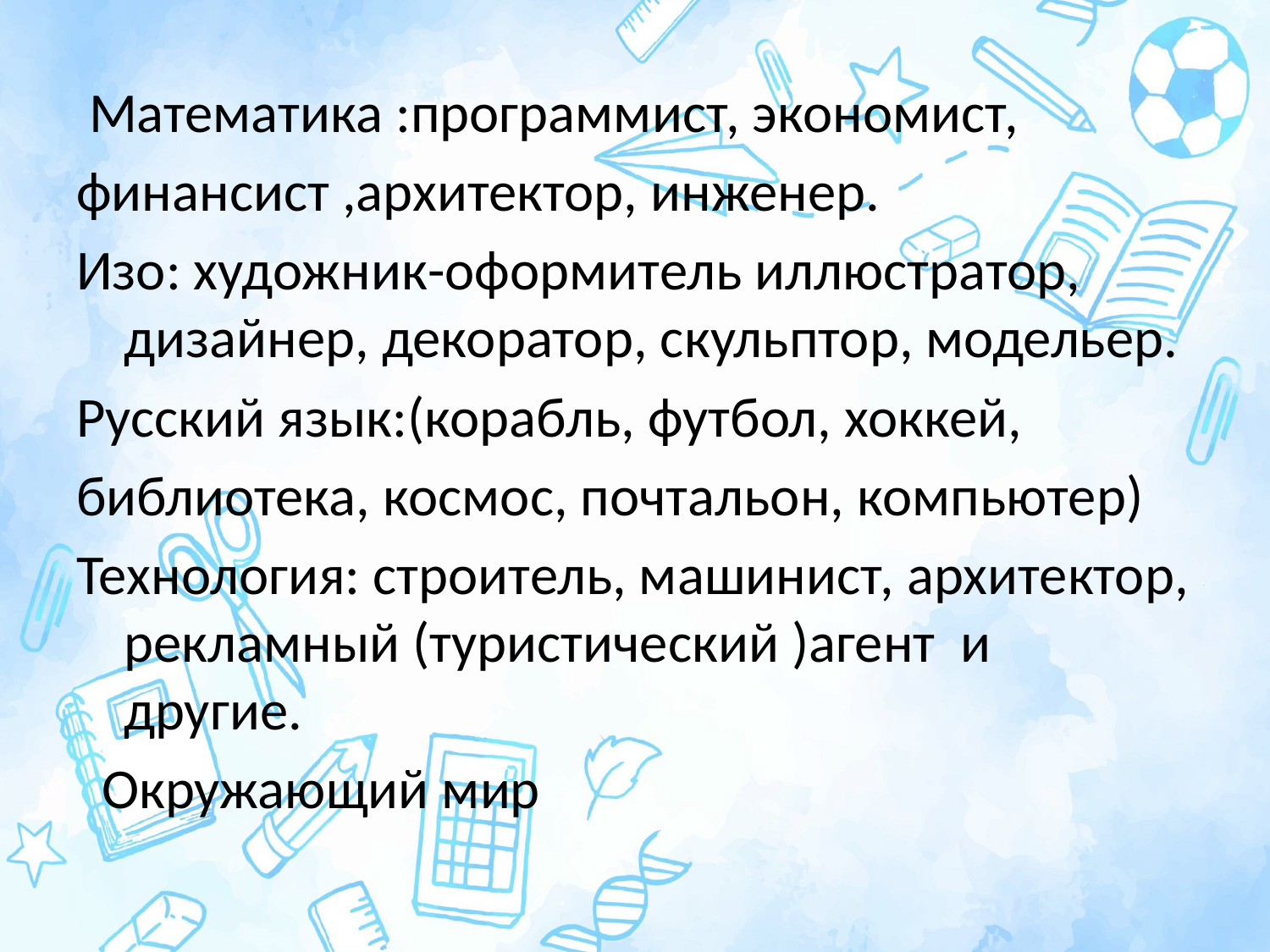

#
 Математика :программист, экономист,
финансист ,архитектор, инженер.
Изо: художник-оформитель иллюстратор, дизайнер, декоратор, скульптор, модельер.
Русский язык:(корабль, футбол, хоккей,
библиотека, космос, почтальон, компьютер)
Технология: строитель, машинист, архитектор, рекламный (туристический )агент  и  другие.
  Окружающий мир